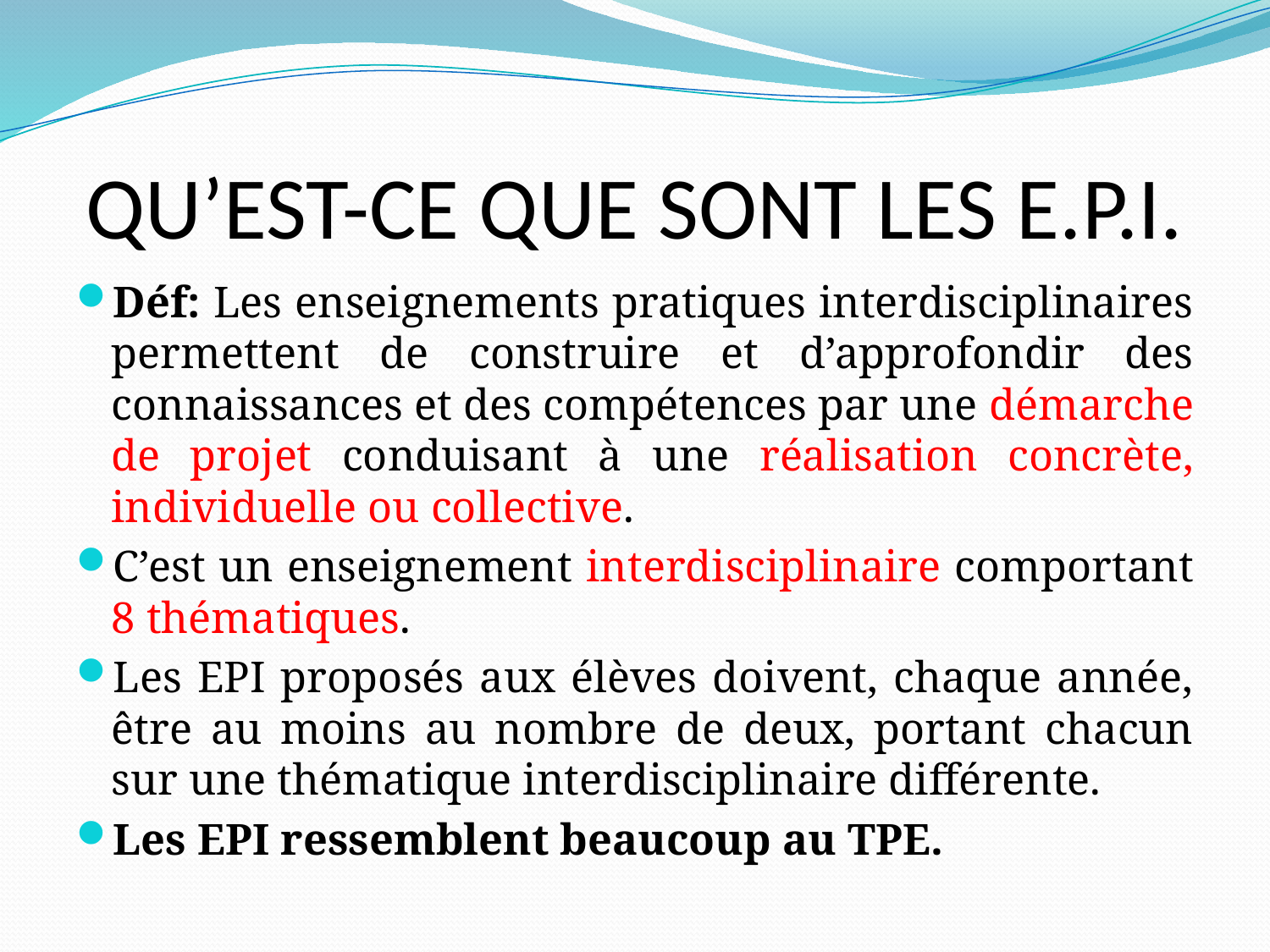

# QU’EST-CE QUE SONT LES E.P.I.
Déf: Les enseignements pratiques interdisciplinaires permettent de construire et d’approfondir des connaissances et des compétences par une démarche de projet conduisant à une réalisation concrète, individuelle ou collective.
C’est un enseignement interdisciplinaire comportant 8 thématiques.
Les EPI proposés aux élèves doivent, chaque année, être au moins au nombre de deux, portant chacun sur une thématique interdisciplinaire différente.
Les EPI ressemblent beaucoup au TPE.